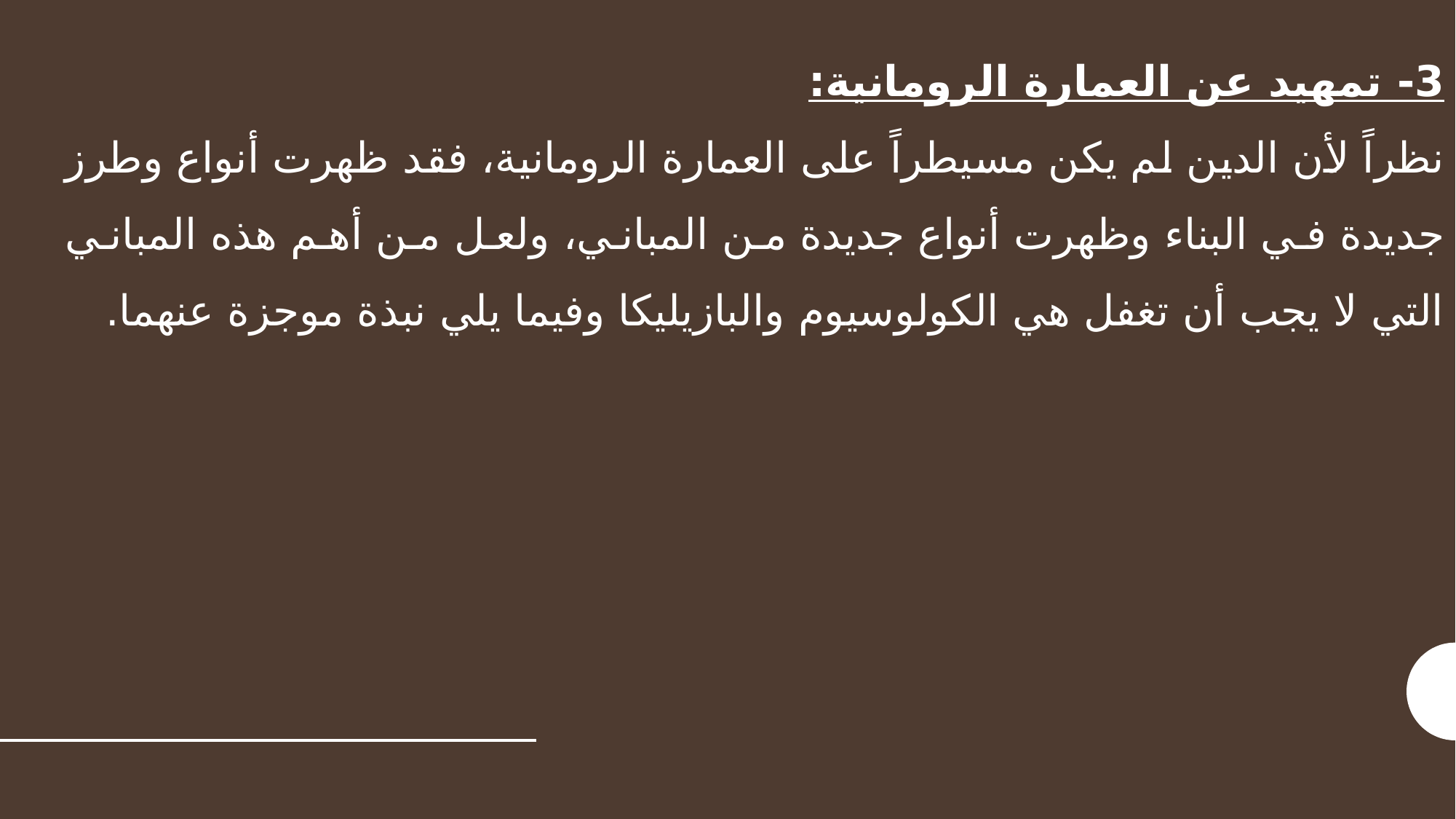

3- تمهيد عن العمارة الرومانية:
نظراً لأن الدين لم يكن مسيطراً على العمارة الرومانية، فقد ظهرت أنواع وطرز جديدة في البناء وظهرت أنواع جديدة من المباني، ولعل من أهم هذه المباني التي لا يجب أن تغفل هي الكولوسيوم والبازيليكا وفيما يلي نبذة موجزة عنهما.